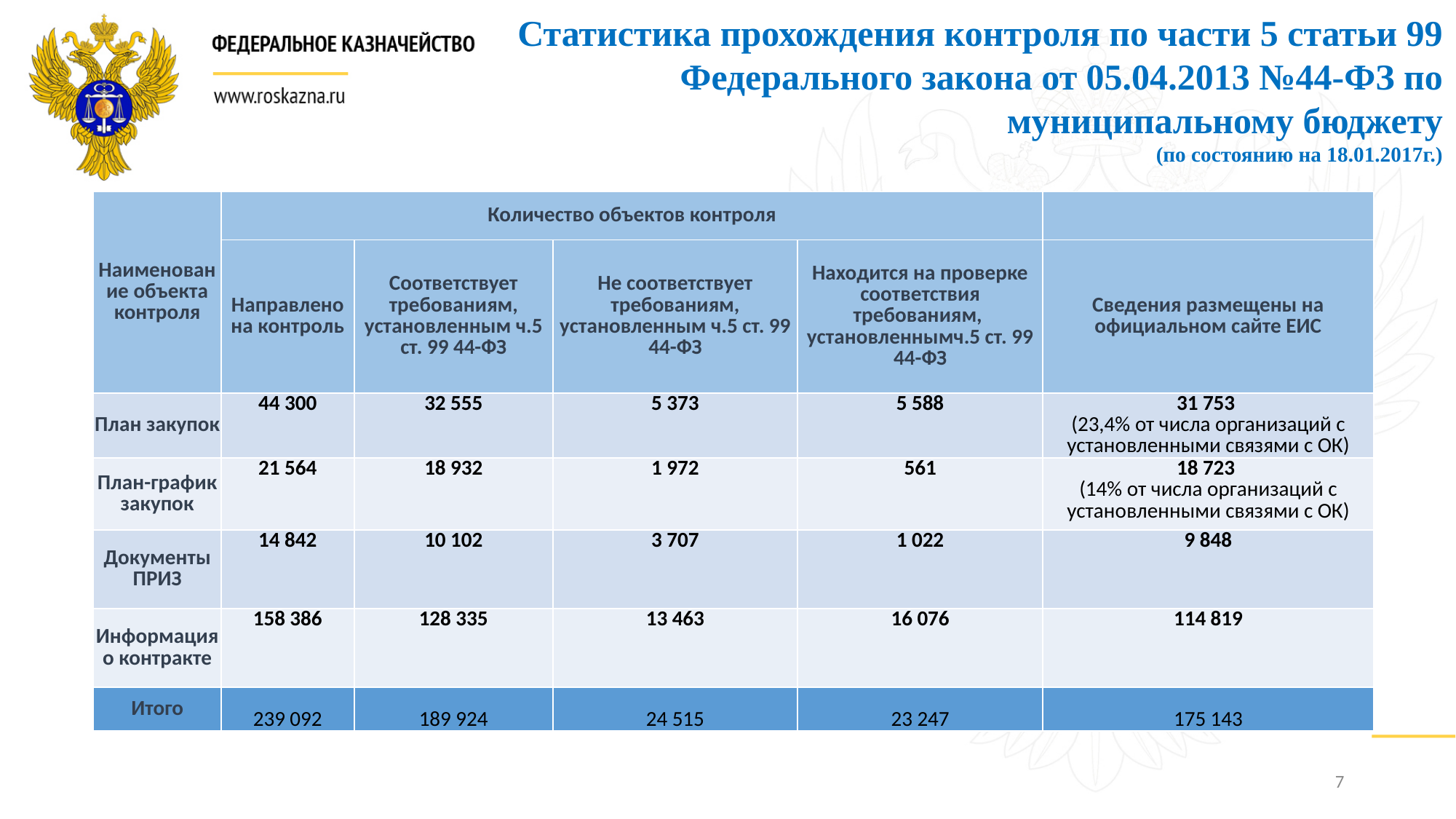

Статистика прохождения контроля по части 5 статьи 99 Федерального закона от 05.04.2013 №44-ФЗ по муниципальному бюджету
(по состоянию на 18.01.2017г.)
| Наименование объекта контроля | Количество объектов контроля |  |  |  |  |
| --- | --- | --- | --- | --- | --- |
|  | Направлено на контроль | Соответствует требованиям, установленным ч.5 ст. 99 44-ФЗ | Не соответствует требованиям, установленным ч.5 ст. 99 44-ФЗ | Находится на проверке соответствия требованиям, установленнымч.5 ст. 99 44-ФЗ | Сведения размещены на официальном сайте ЕИС |
| План закупок | 44 300 | 32 555 | 5 373 | 5 588 | 31 753 (23,4% от числа организаций с установленными связями с ОК) |
| План-график закупок | 21 564 | 18 932 | 1 972 | 561 | 18 723 (14% от числа организаций с установленными связями с ОК) |
| Документы ПРИЗ | 14 842 | 10 102 | 3 707 | 1 022 | 9 848 |
| Информация о контракте | 158 386 | 128 335 | 13 463 | 16 076 | 114 819 |
| Итого | 239 092 | 189 924 | 24 515 | 23 247 | 175 143 |
7